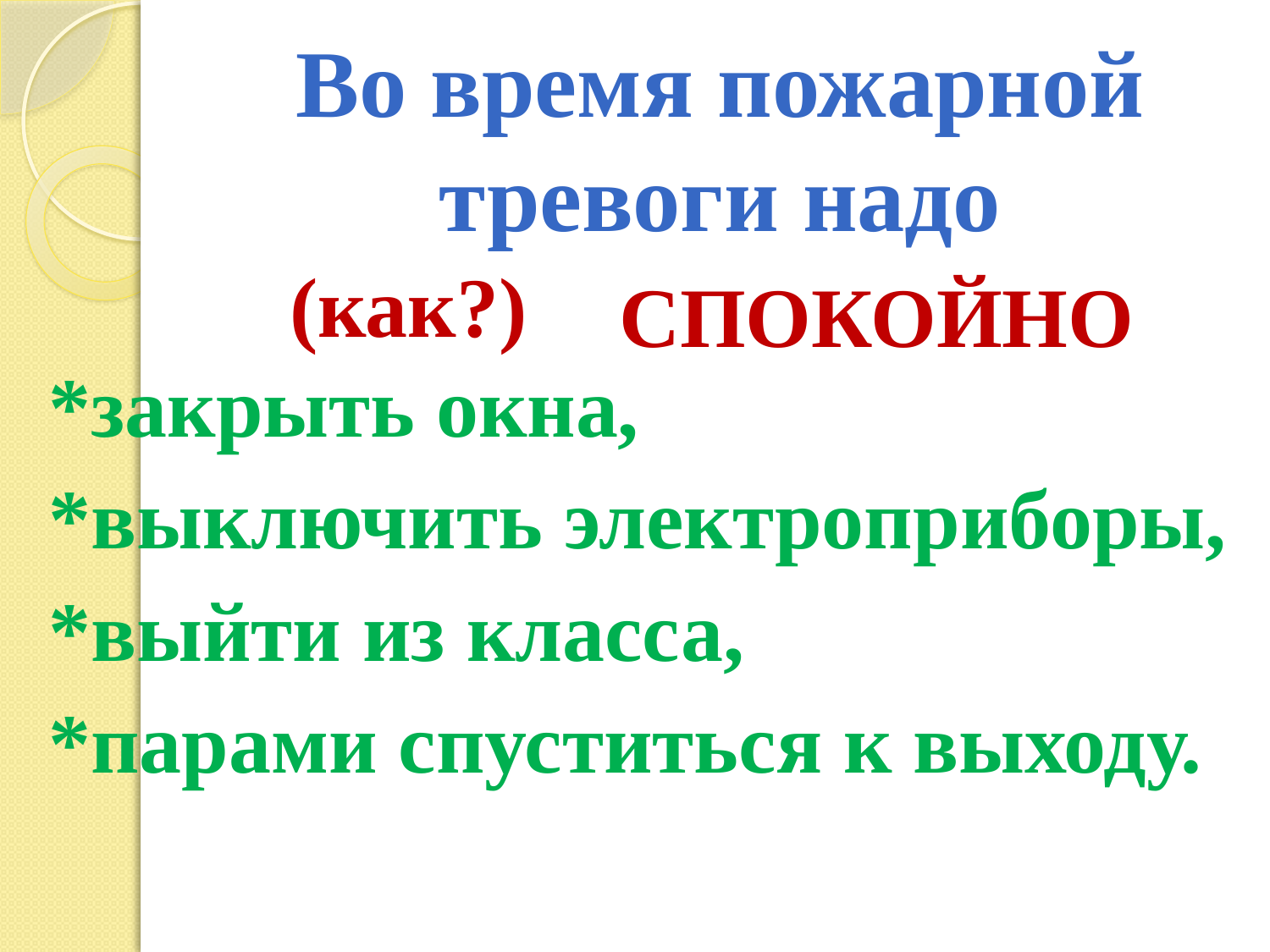

# Во время пожарной тревоги надо
 (как?)
СПОКОЙНО
*закрыть окна,
*выключить электроприборы,
*выйти из класса,
*парами спуститься к выходу.